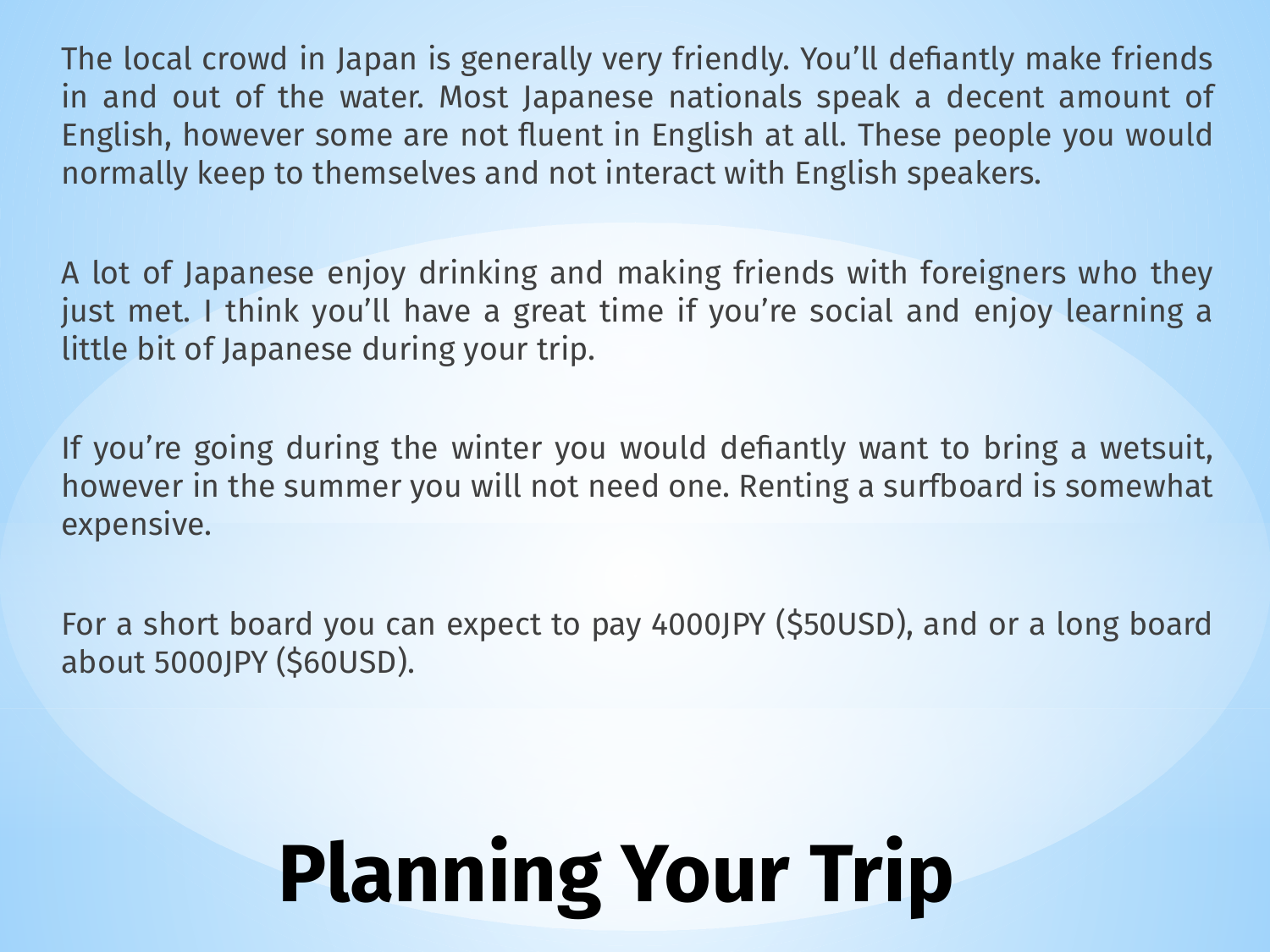

The local crowd in Japan is generally very friendly. You’ll defiantly make friends in and out of the water. Most Japanese nationals speak a decent amount of English, however some are not fluent in English at all. These people you would normally keep to themselves and not interact with English speakers.

A lot of Japanese enjoy drinking and making friends with foreigners who they just met. I think you’ll have a great time if you’re social and enjoy learning a little bit of Japanese during your trip.

If you’re going during the winter you would defiantly want to bring a wetsuit, however in the summer you will not need one. Renting a surfboard is somewhat expensive.

For a short board you can expect to pay 4000JPY ($50USD), and or a long board about 5000JPY ($60USD).
# Planning Your Trip